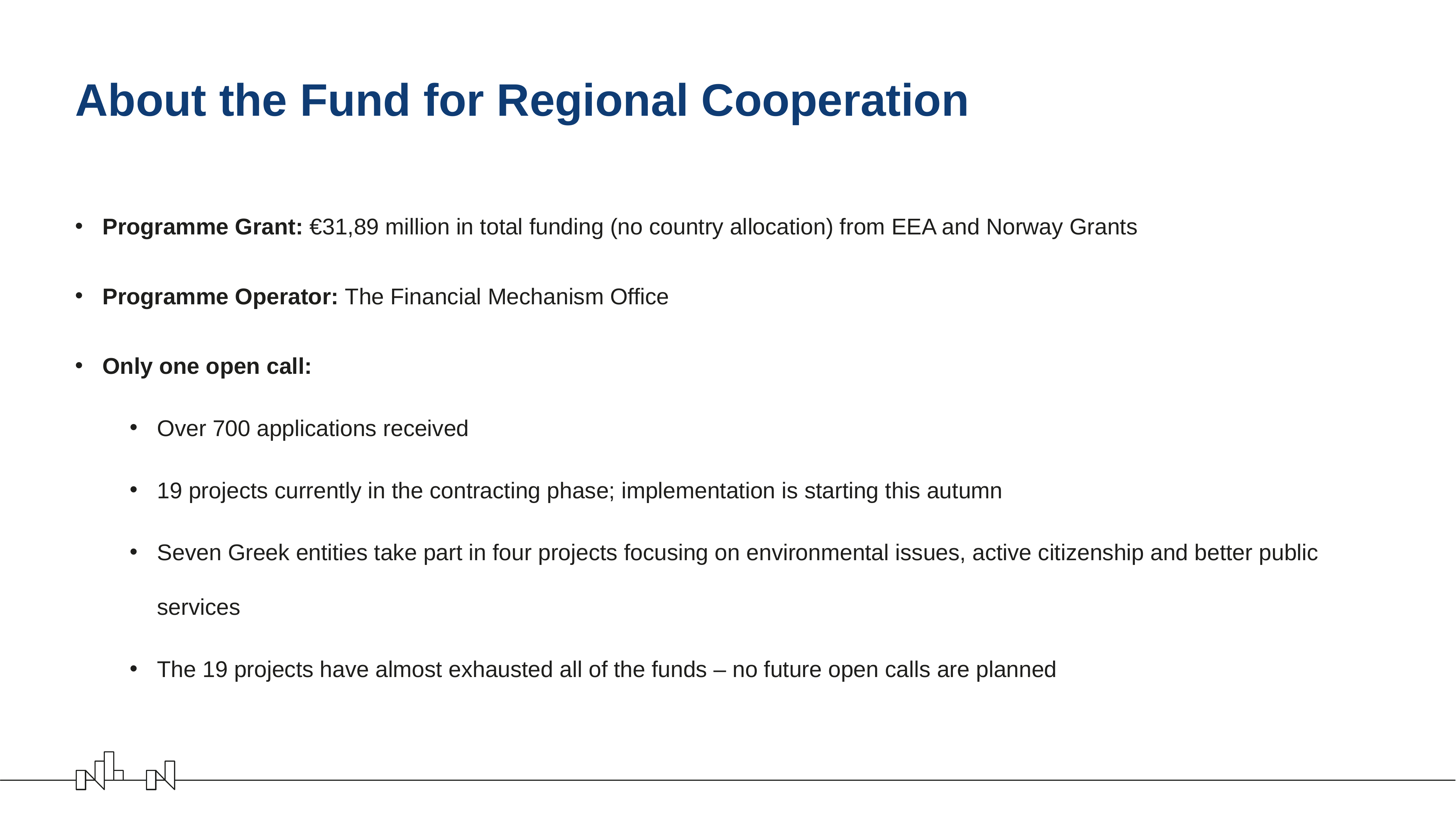

# About the Fund for Regional Cooperation
Programme Grant: €31,89 million in total funding (no country allocation) from EEA and Norway Grants
Programme Operator: The Financial Mechanism Office
Only one open call:
Over 700 applications received
19 projects currently in the contracting phase; implementation is starting this autumn
Seven Greek entities take part in four projects focusing on environmental issues, active citizenship and better public services
The 19 projects have almost exhausted all of the funds – no future open calls are planned